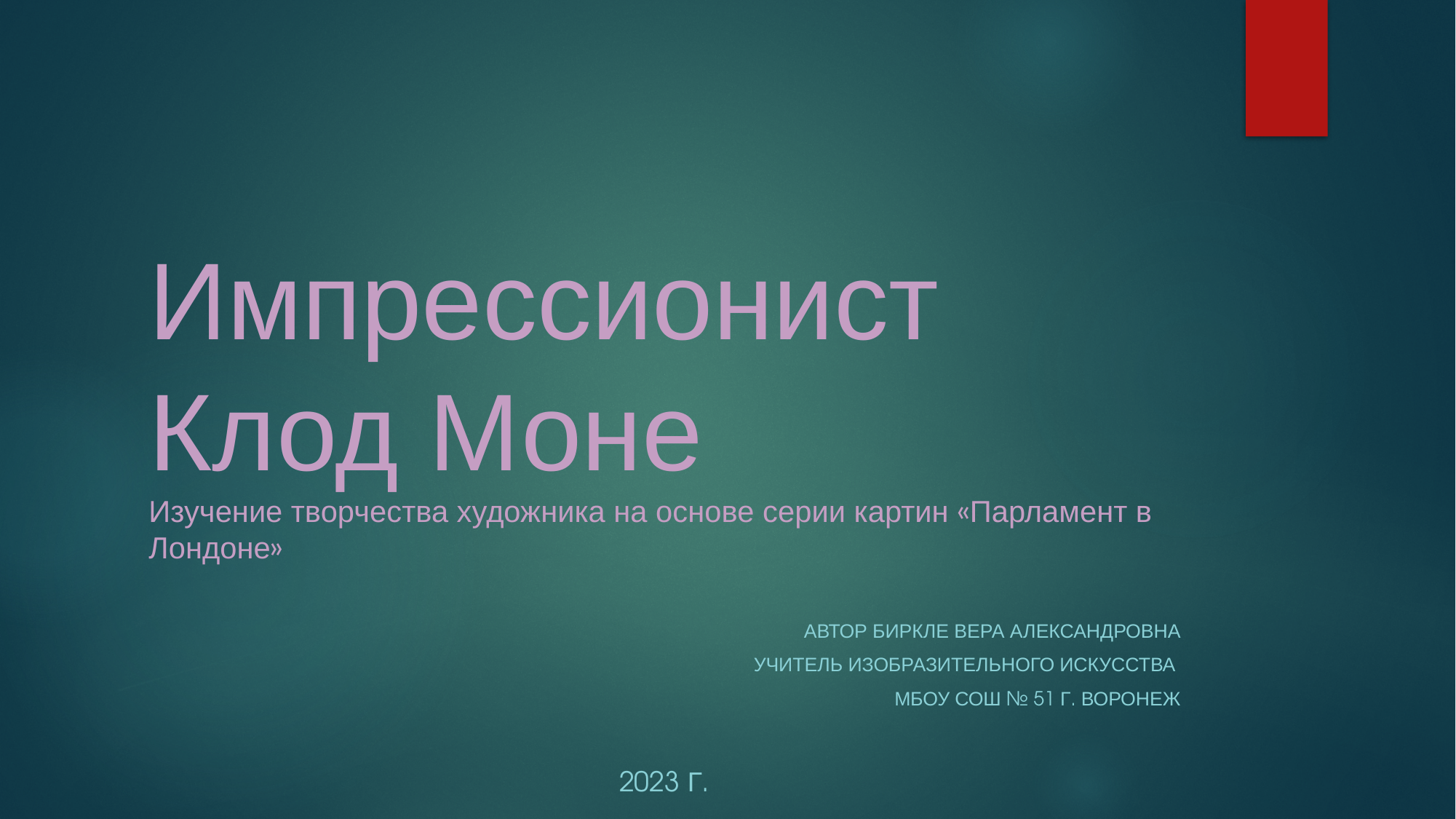

# Импрессионист Клод Моне Изучение творчества художника на основе серии картин «Парламент в Лондоне»
Автор Биркле Вера Александровна
Учитель изобразительного искусства
МБОУ СОШ № 51 г. Воронеж
2023 г.